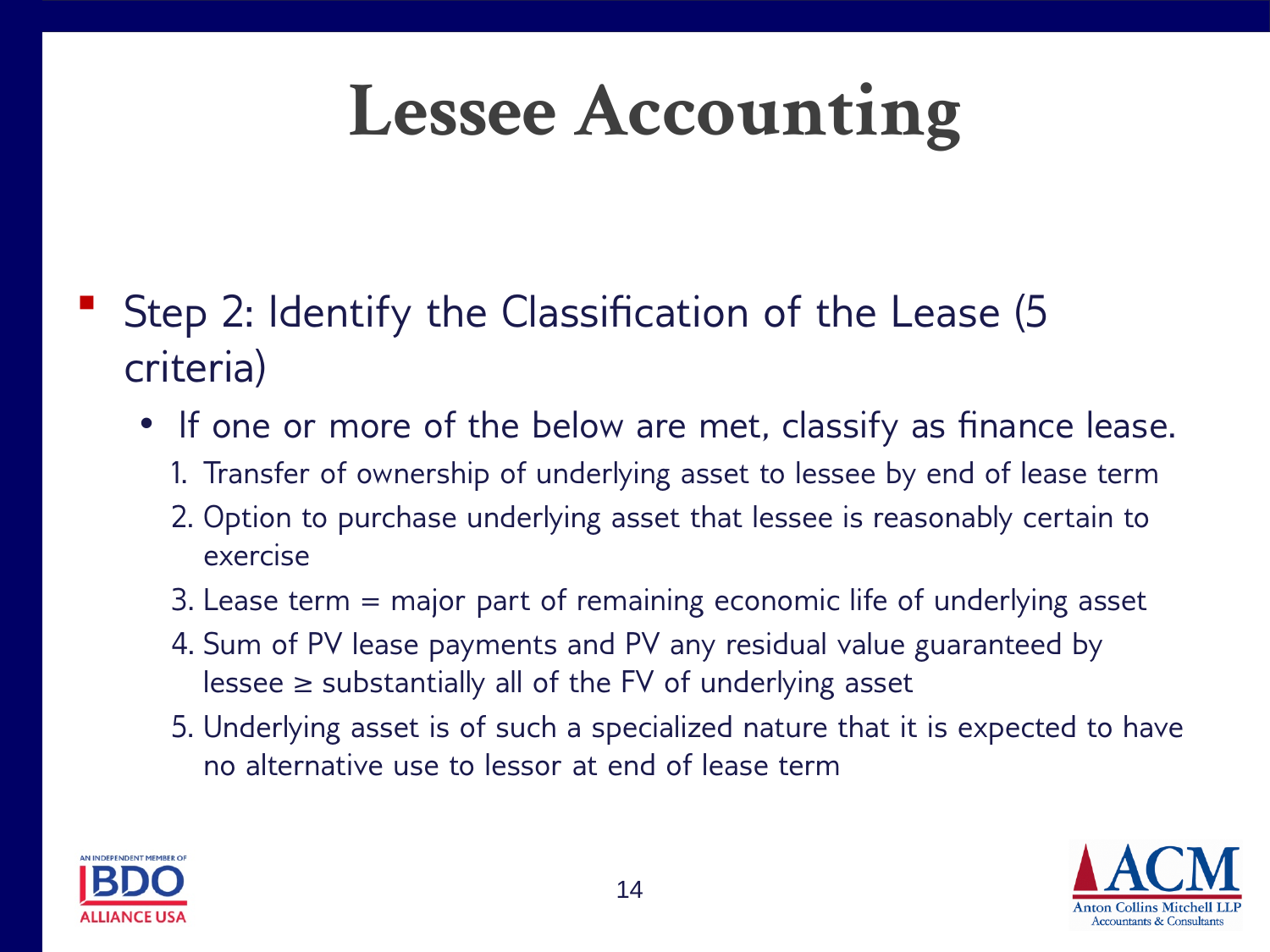

# Lessee Accounting
Step 2: Identify the Classification of the Lease (5 criteria)
If one or more of the below are met, classify as finance lease.
Transfer of ownership of underlying asset to lessee by end of lease term
Option to purchase underlying asset that lessee is reasonably certain to exercise
Lease term = major part of remaining economic life of underlying asset
Sum of PV lease payments and PV any residual value guaranteed by lessee ≥ substantially all of the FV of underlying asset
Underlying asset is of such a specialized nature that it is expected to have no alternative use to lessor at end of lease term

14